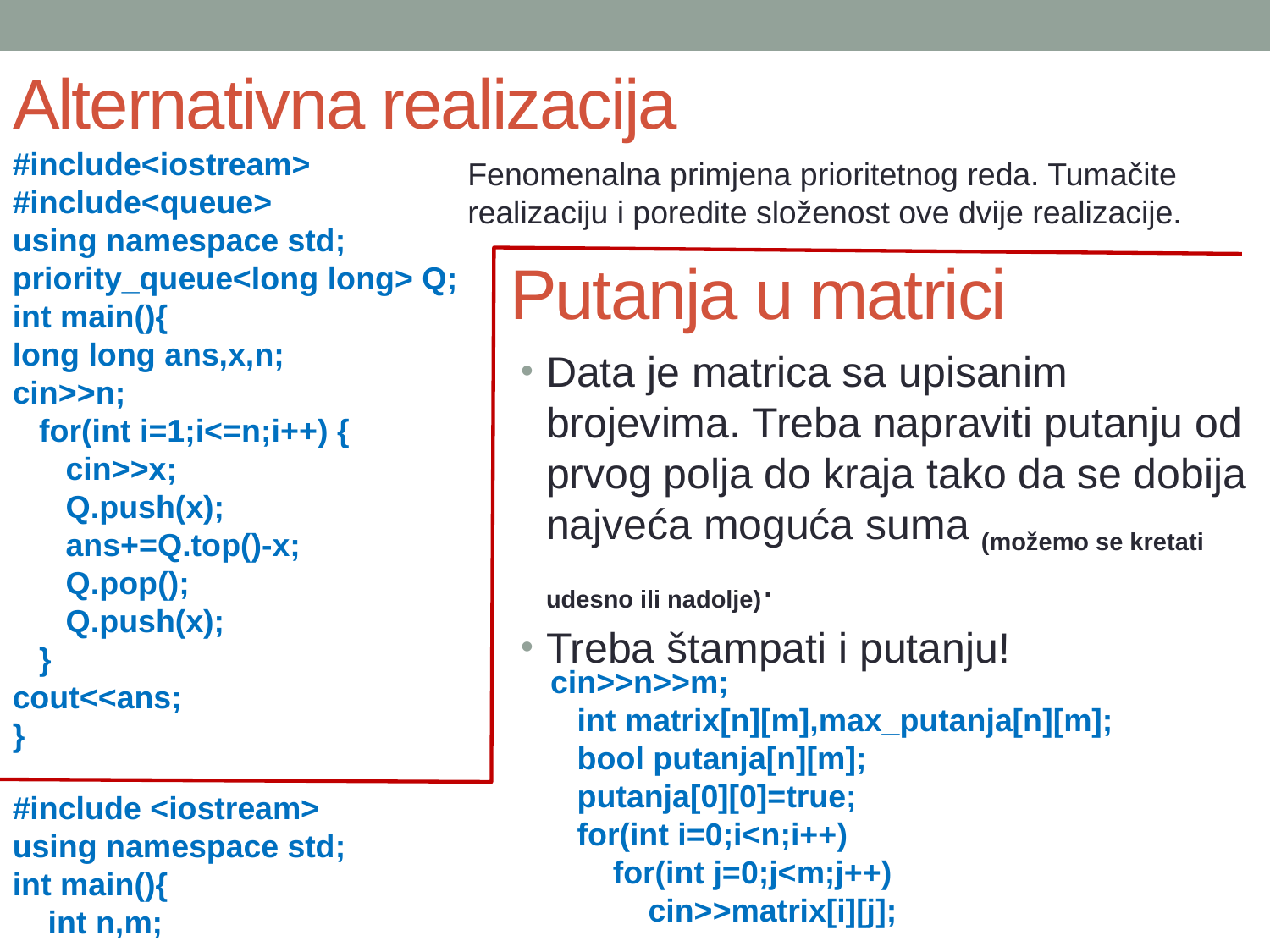

# Alternativna realizacija
#include<iostream>
#include<queue>
using namespace std;
priority_queue<long long> Q;
int main(){
long long ans,x,n;
cin>>n;
   for(int i=1;i<=n;i++) {
      cin>>x;
      Q.push(x);
      ans+=Q.top()-x;
      Q.pop();
      Q.push(x);
   }
cout<<ans;
}
Fenomenalna primjena prioritetnog reda. Tumačite realizaciju i poredite složenost ove dvije realizacije.
Putanja u matrici

Data je matrica sa upisanim brojevima. Treba napraviti putanju od prvog polja do kraja tako da se dobija najveća moguća suma (možemo se kretati udesno ili nadolje).
Treba štampati i putanju!
 cin>>n>>m;
    int matrix[n][m],max_putanja[n][m];
    bool putanja[n][m];
    putanja[0][0]=true;
    for(int i=0;i<n;i++)
        for(int j=0;j<m;j++)
            cin>>matrix[i][j];
#include <iostream>
using namespace std;
int main(){
    int n,m;